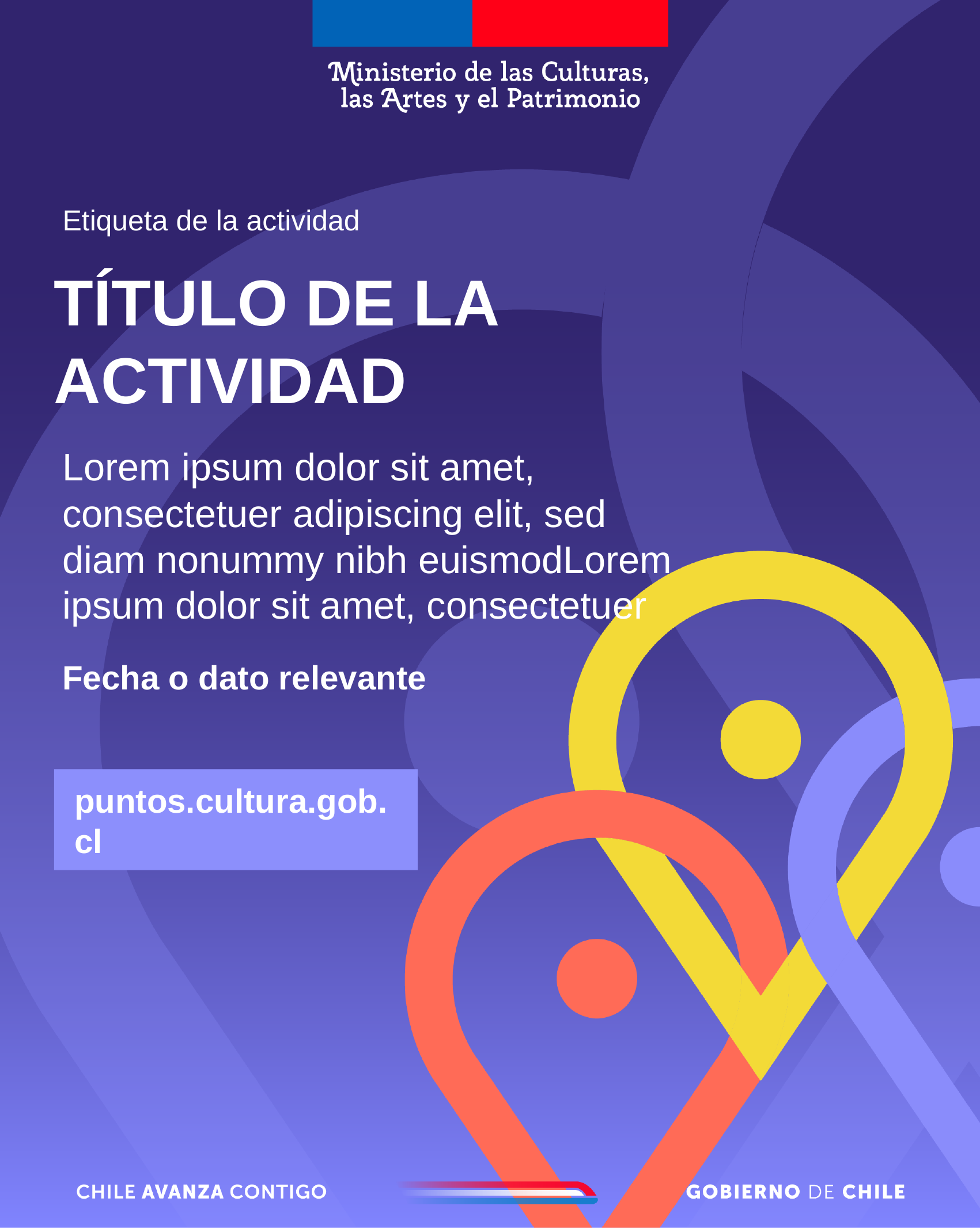

Etiqueta de la actividad
TÍTULO DE LA ACTIVIDAD
Lorem ipsum dolor sit amet, consectetuer adipiscing elit, sed diam nonummy nibh euismodLorem ipsum dolor sit amet, consectetuer
Fecha o dato relevante
puntos.cultura.gob.cl